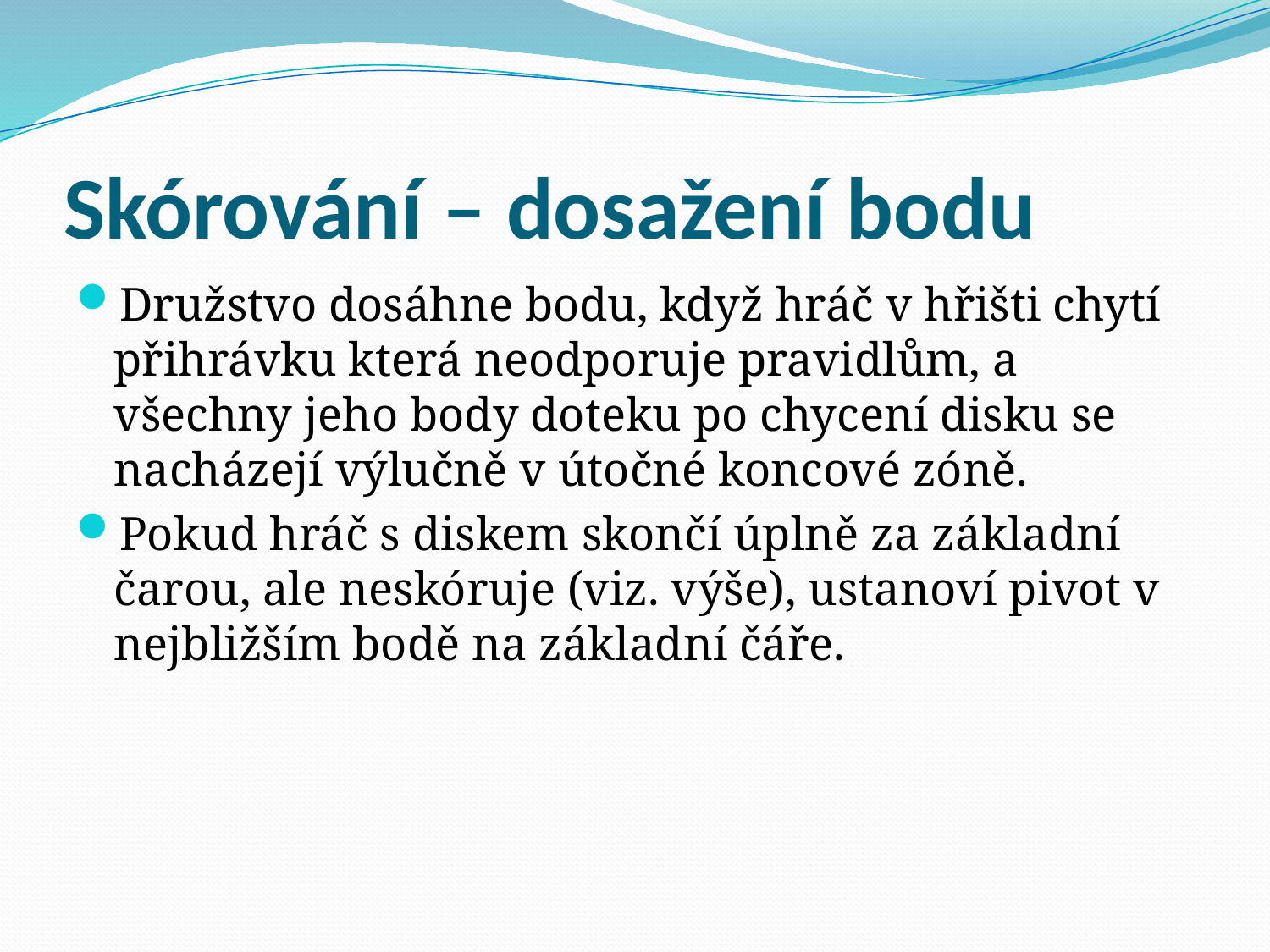

# Skórování – dosažení bodu
Družstvo dosáhne bodu, když hráč v hřišti chytí přihrávku která neodporuje pravidlům, a všechny jeho body doteku po chycení disku se nacházejí výlučně v útočné koncové zóně.
Pokud hráč s diskem skončí úplně za základní čarou, ale neskóruje (viz. výše), ustanoví pivot v nejbližším bodě na základní čáře.